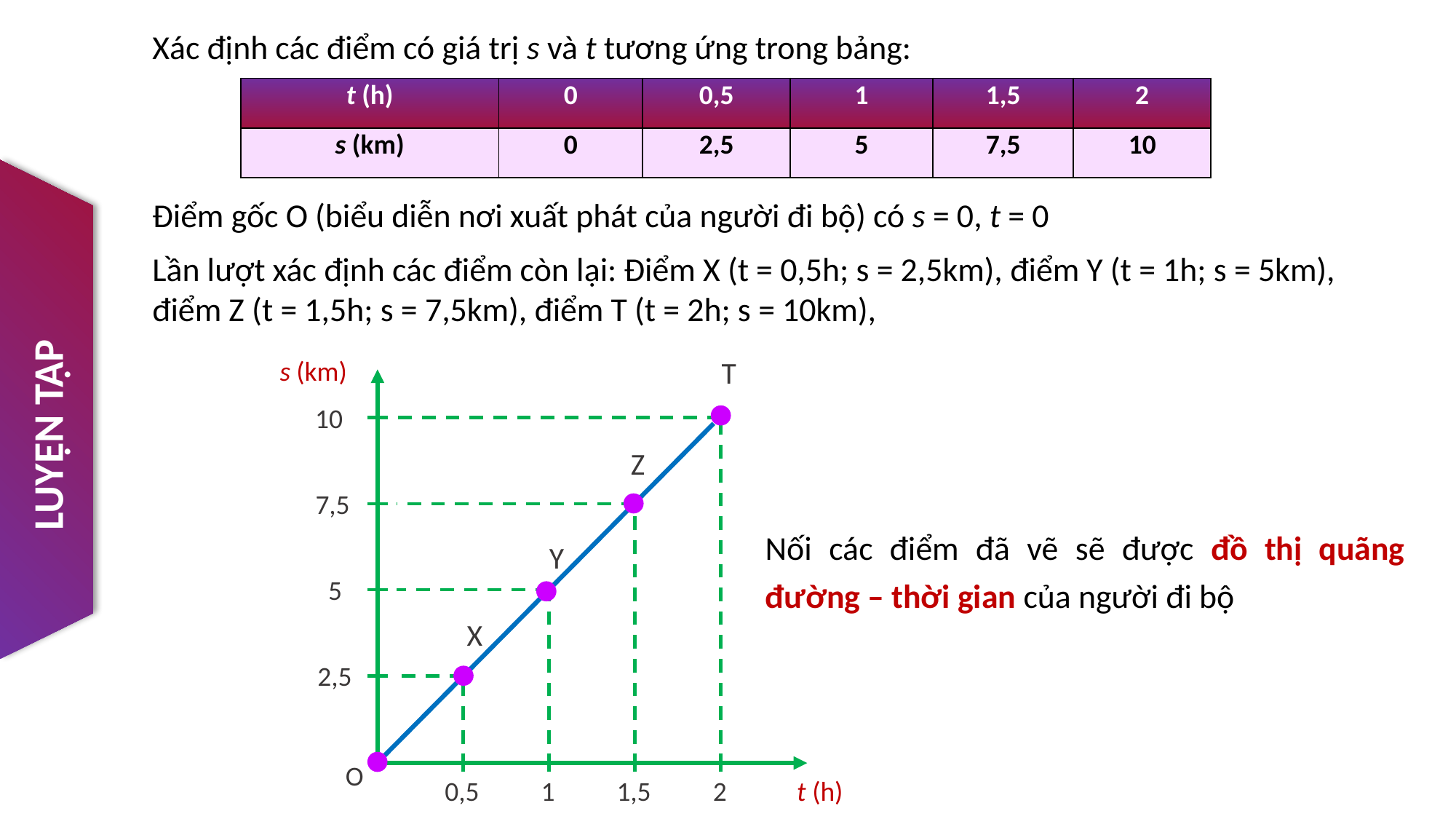

Xác định các điểm có giá trị s và t tương ứng trong bảng:
| t (h) | 0 | 0,5 | 1 | 1,5 | 2 |
| --- | --- | --- | --- | --- | --- |
| s (km) | 0 | 2,5 | 5 | 7,5 | 10 |

LUYỆN TẬP
Điểm gốc O (biểu diễn nơi xuất phát của người đi bộ) có s = 0, t = 0
Lần lượt xác định các điểm còn lại: Điểm X (t = 0,5h; s = 2,5km), điểm Y (t = 1h; s = 5km), điểm Z (t = 1,5h; s = 7,5km), điểm T (t = 2h; s = 10km),
T

s (km)
10
7,5
5
2,5
O
0,5
1
1,5
2

t (h)
Z

Nối các điểm đã vẽ sẽ được đồ thị quãng đường – thời gian của người đi bộ
Y

X